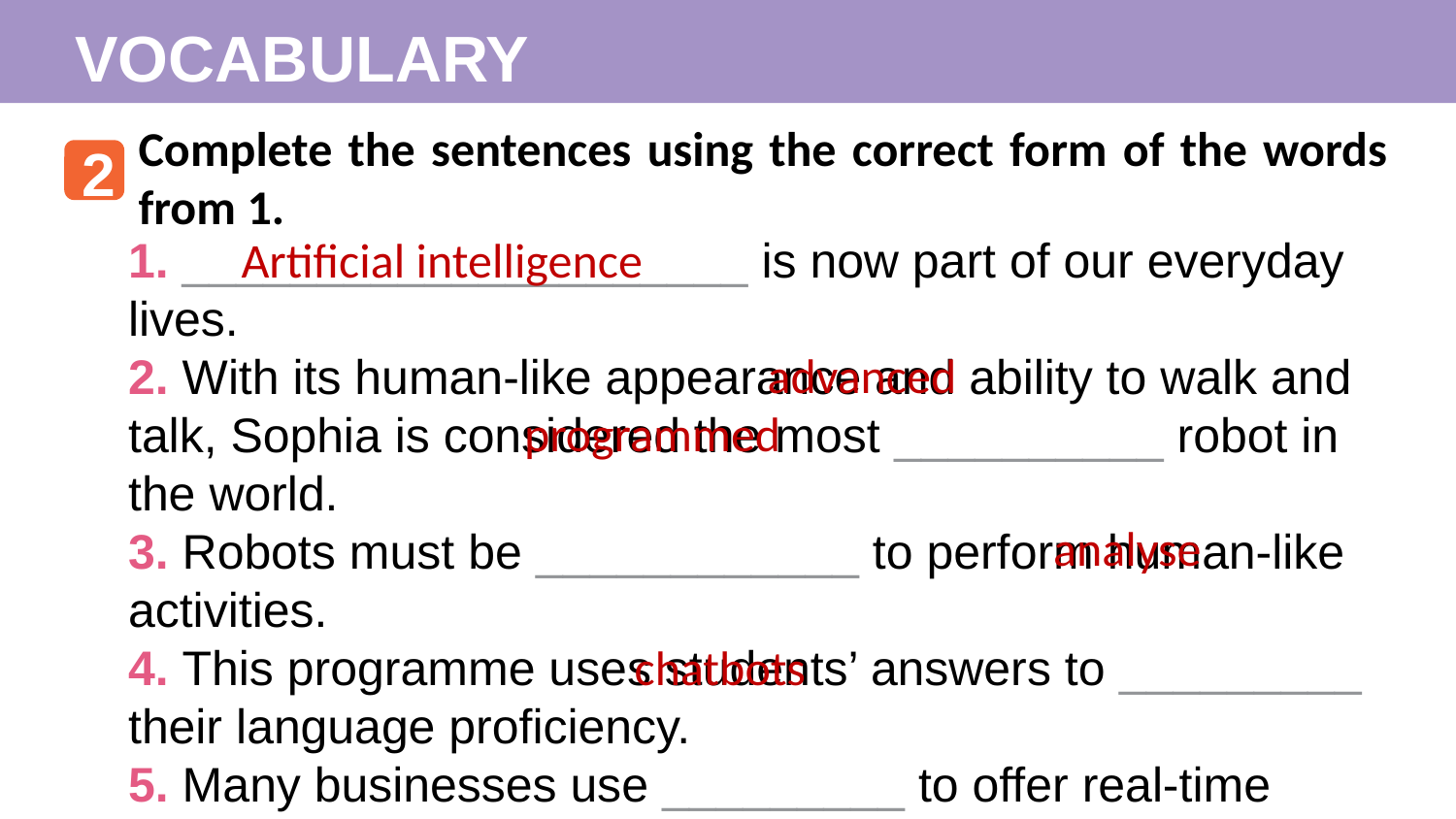

VOCABULARY
Complete the sentences using the correct form of the words from 1.
2

Artificial intelligence
1. _____________________ is now part of our everyday lives.
2. With its human-like appearance and ability to walk and talk, Sophia is considered the most __________ robot in the world.
3. Robots must be ____________ to perform human-like activities.
4. This programme uses students’ answers to _________ their language proficiency.
5. Many businesses use _________ to offer real-time customer support.
advanced
programmed
analyse
chatbots